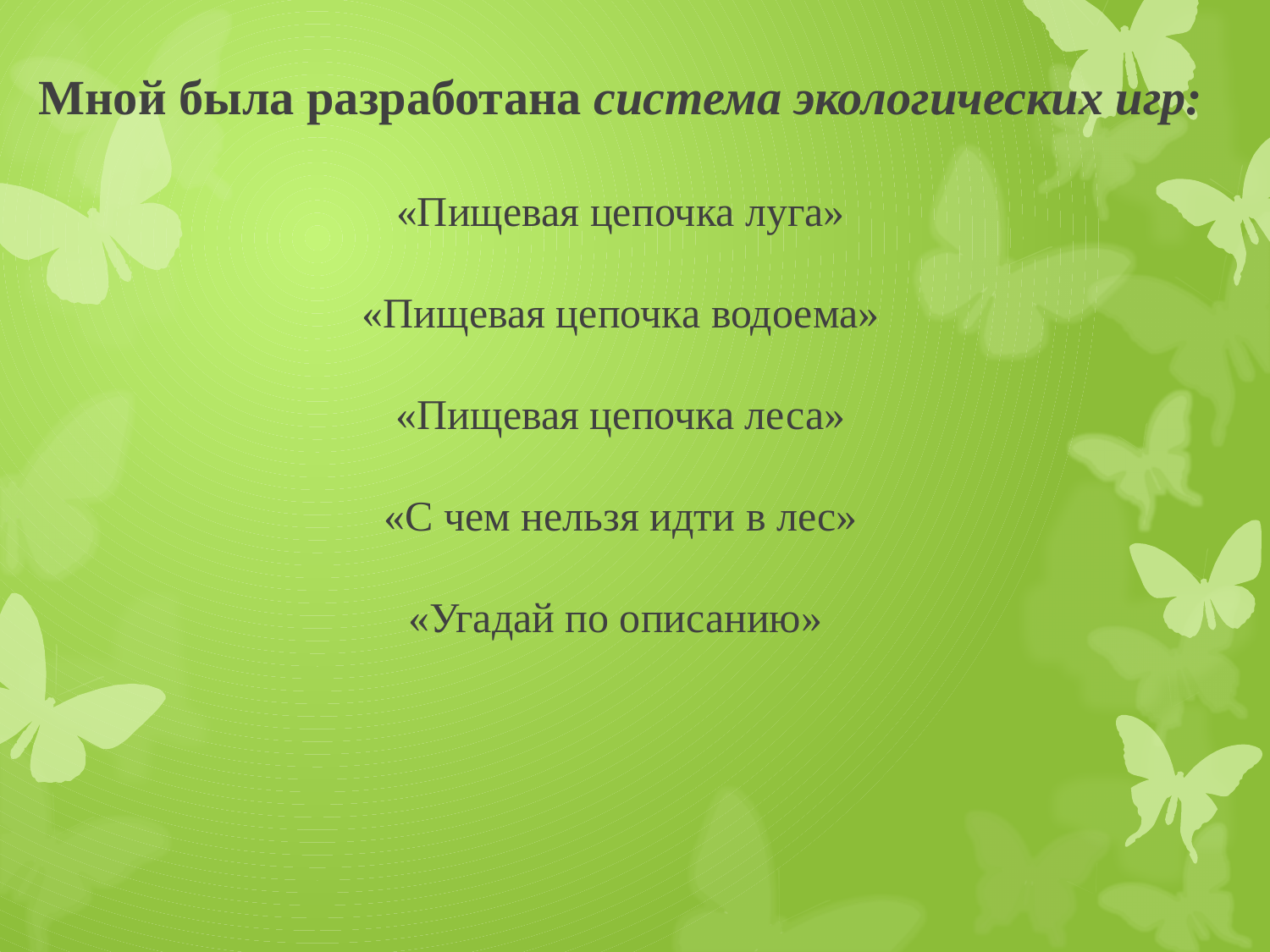

# Мной была разработана система экологических игр: «Пищевая цепочка луга» «Пищевая цепочка водоема» «Пищевая цепочка леса» «С чем нельзя идти в лес» «Угадай по описанию»